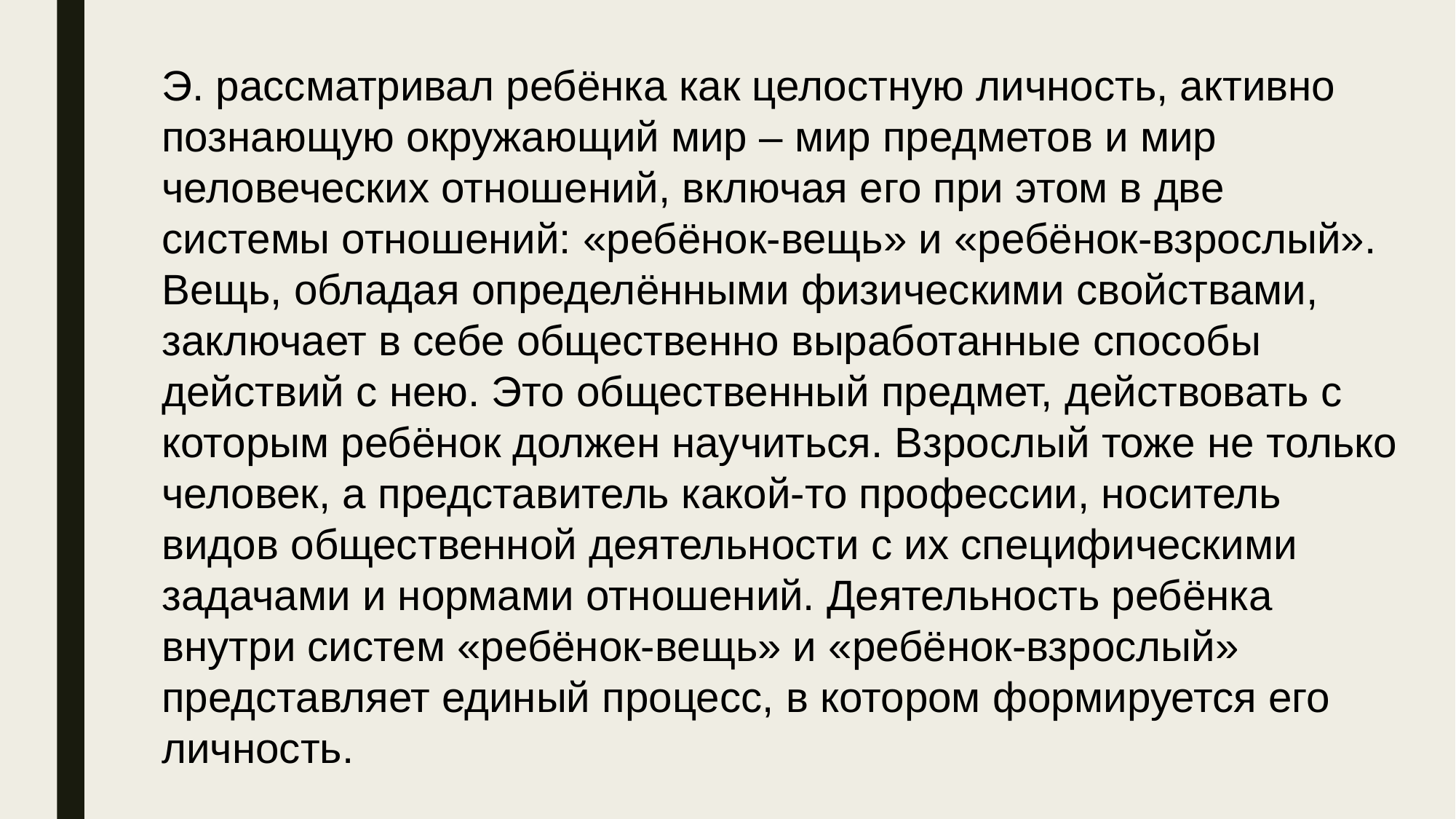

Э. рассматривал ребёнка как целостную личность, активно познающую окружающий мир – мир предметов и мир человеческих отношений, включая его при этом в две системы отношений: «ребёнок-вещь» и «ребёнок-взрослый». Вещь, обладая определёнными физическими свойствами, заключает в себе общественно выработанные способы действий с нею. Это общественный предмет, действовать с которым ребёнок должен научиться. Взрослый тоже не только человек, а представитель какой-то профессии, носитель видов общественной деятельности с их специфическими задачами и нормами отношений. Деятельность ребёнка внутри систем «ребёнок-вещь» и «ребёнок-взрослый» представляет единый процесс, в котором формируется его личность.